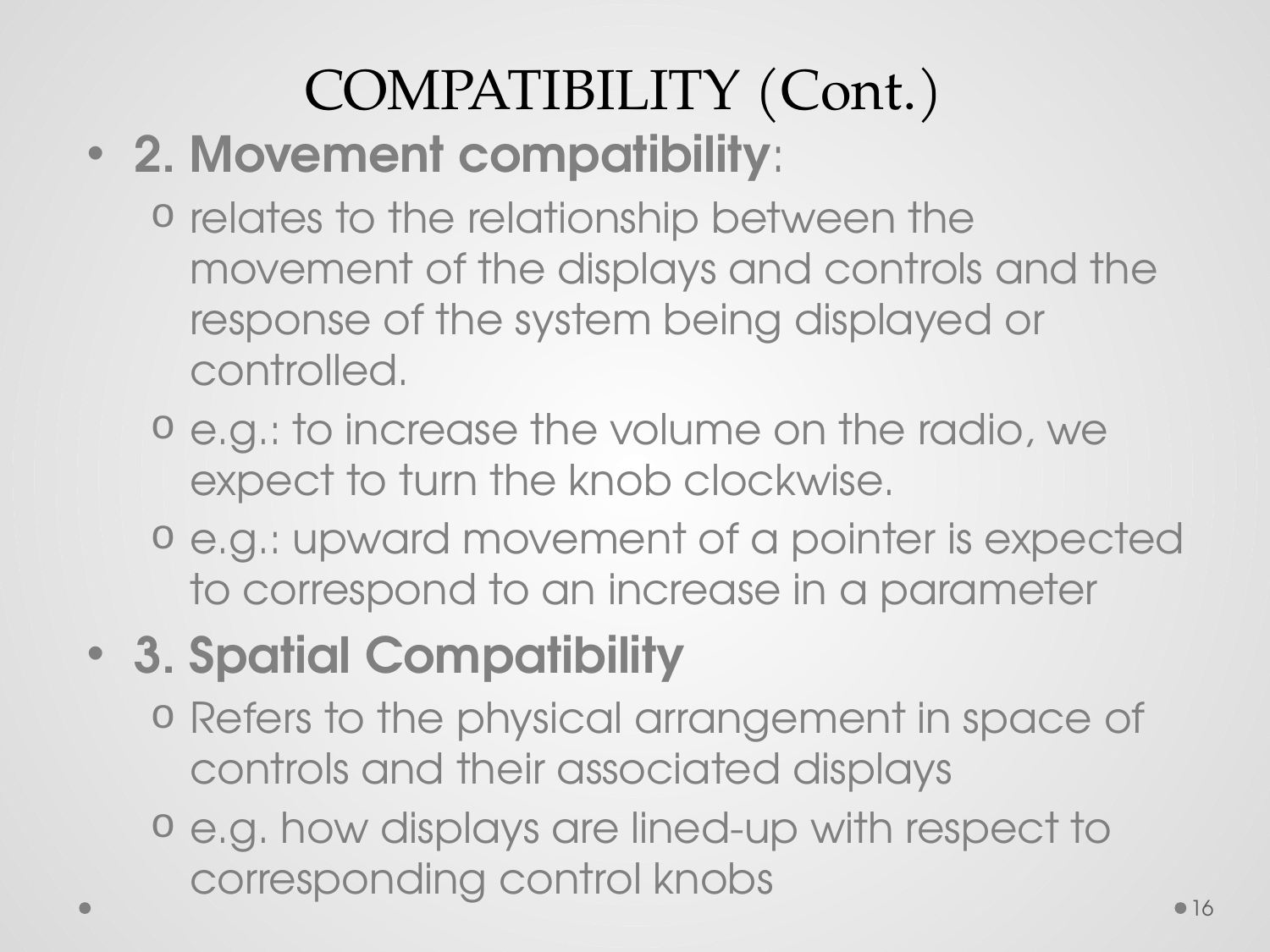

# COMPATIBILITY (Cont.)

2. Movement compatibility:
relates to the relationship between the movement of the displays and controls and the response of the system being displayed or controlled.
e.g.: to increase the volume on the radio, we expect to turn the knob clockwise.
e.g.: upward movement of a pointer is expected to correspond to an increase in a parameter
3. Spatial Compatibility
Refers to the physical arrangement in space of controls and their associated displays
e.g. how displays are lined-up with respect to corresponding control knobs
16